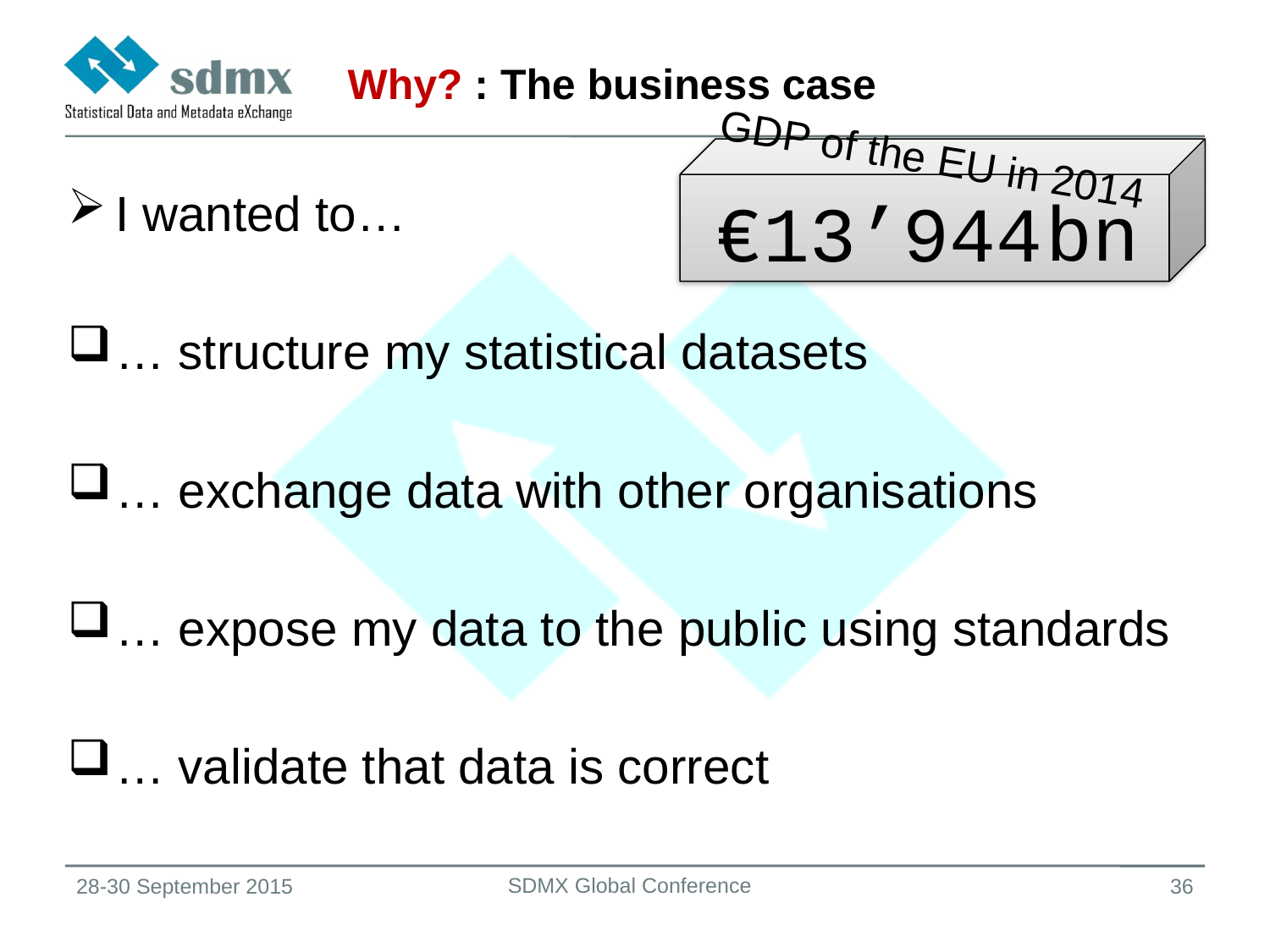

# Why? : The business case
GDP of the EU in 2014

bn
€
13’944
I wanted to…

… structure my statistical datasets

… exchange data with other organisations

… expose my data to the public using standards

… validate that data is correct
SDMX Global Conference
28-30 September 2015
36